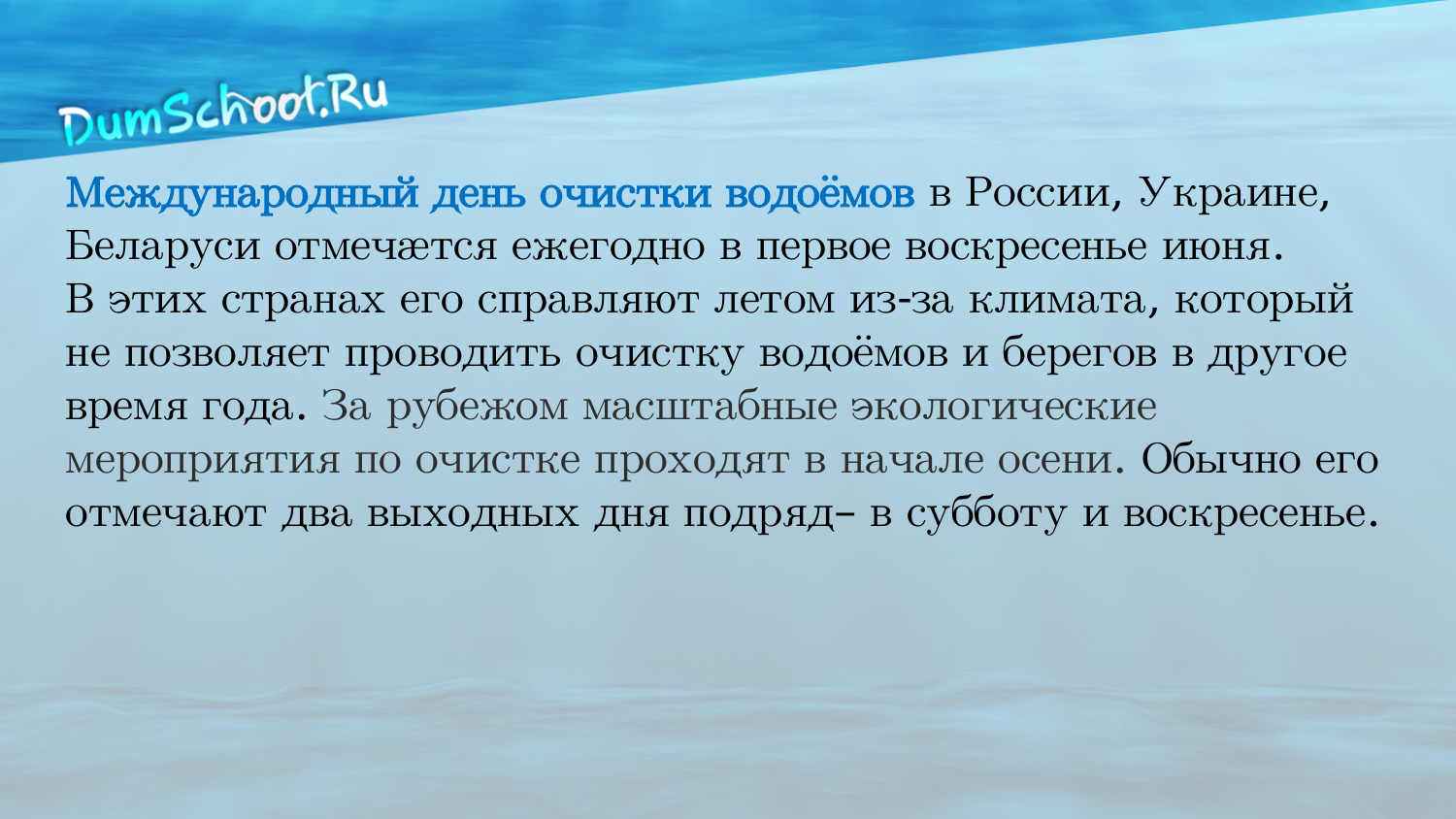

Международный день очистки водоёмов в России, Украине, Беларуси отмечается ежегодно в первое воскресенье июня.
В этих странах его справляют летом из-за климата, который не позволяет проводить очистку водоёмов и берегов в другое время года. За рубежом масштабные экологические мероприятия по очистке проходят в начале осени. Обычно его отмечают два выходных дня подряд– в субботу и воскресенье.